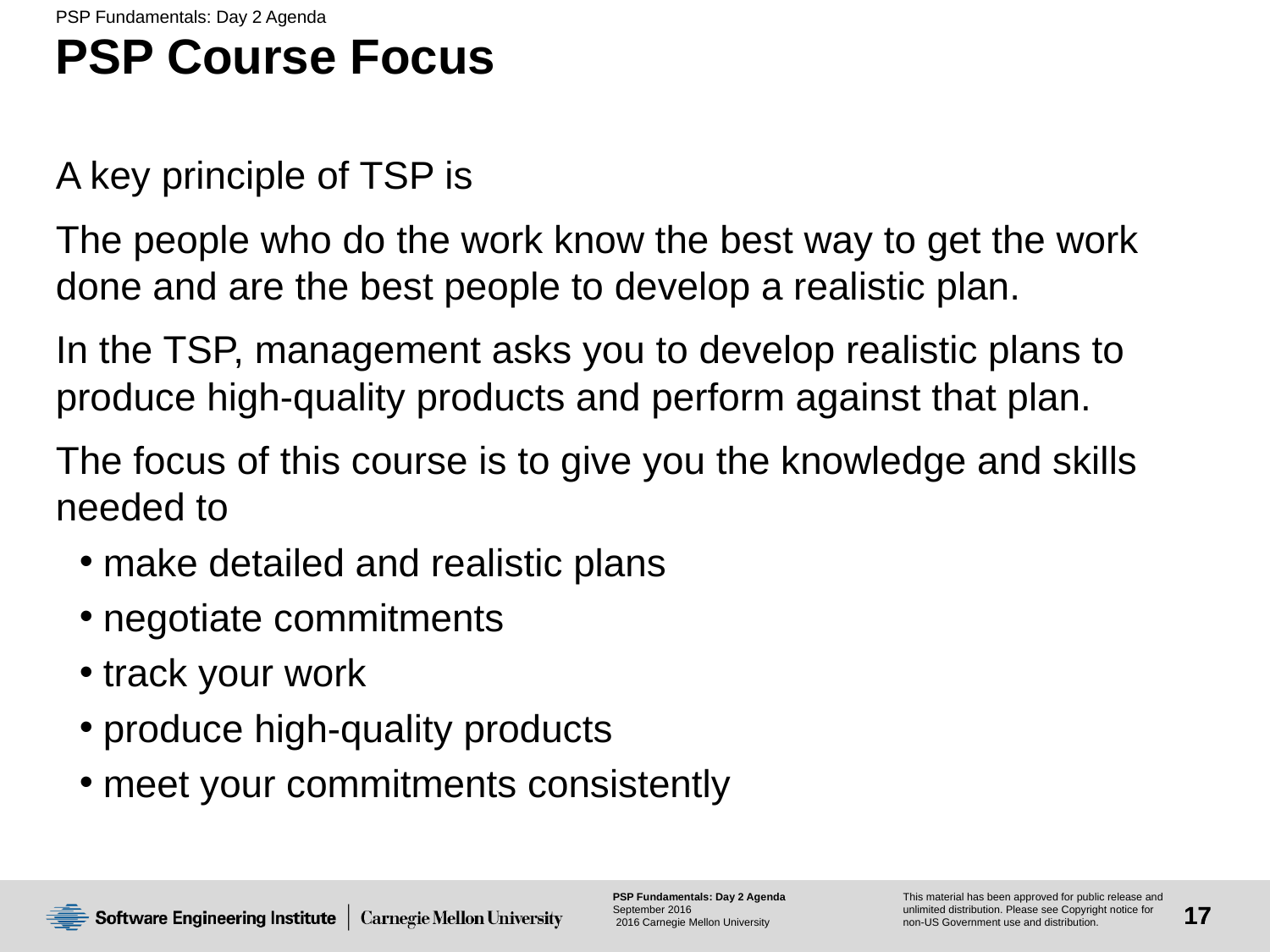

# PSP Course Focus
A key principle of TSP is
The people who do the work know the best way to get the work done and are the best people to develop a realistic plan.
In the TSP, management asks you to develop realistic plans to produce high-quality products and perform against that plan.
The focus of this course is to give you the knowledge and skills needed to
make detailed and realistic plans
negotiate commitments
track your work
produce high-quality products
meet your commitments consistently